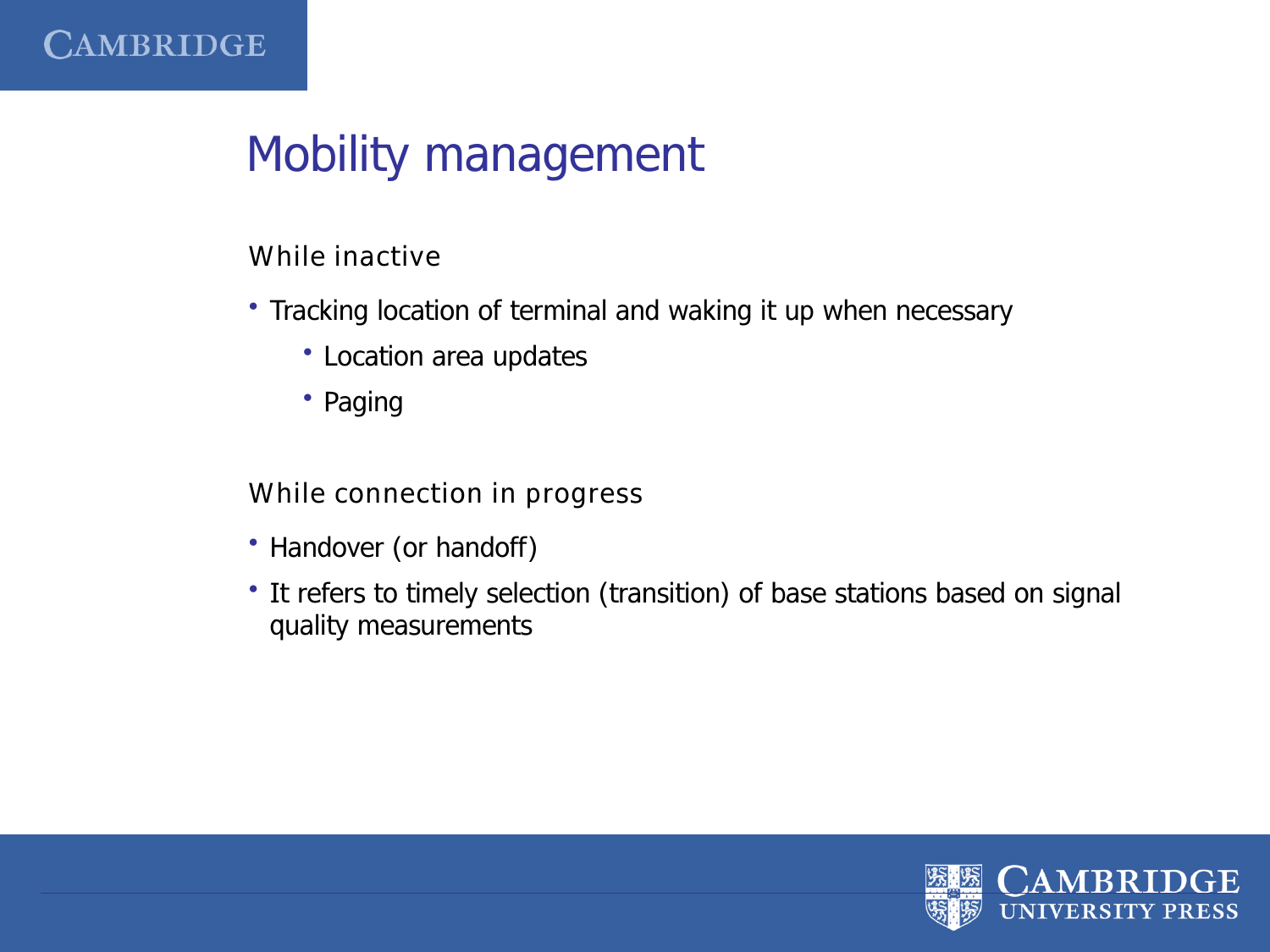

Mobility management
While inactive
Tracking location of terminal and waking it up when necessary
Location area updates
Paging

While connection in progress
Handover (or handoff)
It refers to timely selection (transition) of base stations based on signal quality measurements